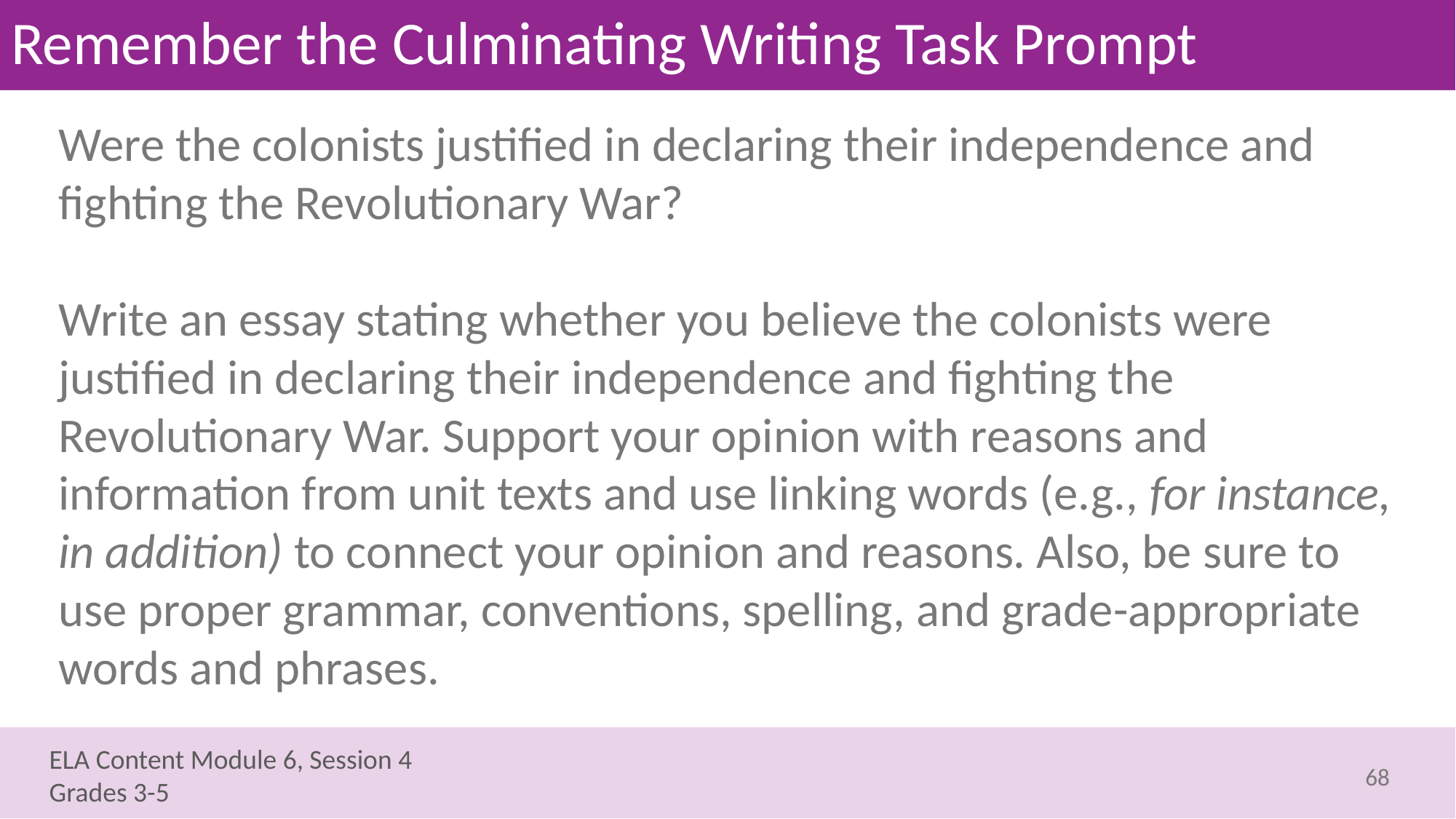

# Remember the Culminating Writing Task Prompt
Were the colonists justified in declaring their independence and fighting the Revolutionary War?

Write an essay stating whether you believe the colonists were justified in declaring their independence and fighting the Revolutionary War. Support your opinion with reasons and information from unit texts and use linking words (e.g., for instance, in addition) to connect your opinion and reasons. Also, be sure to use proper grammar, conventions, spelling, and grade-appropriate words and phrases.

68